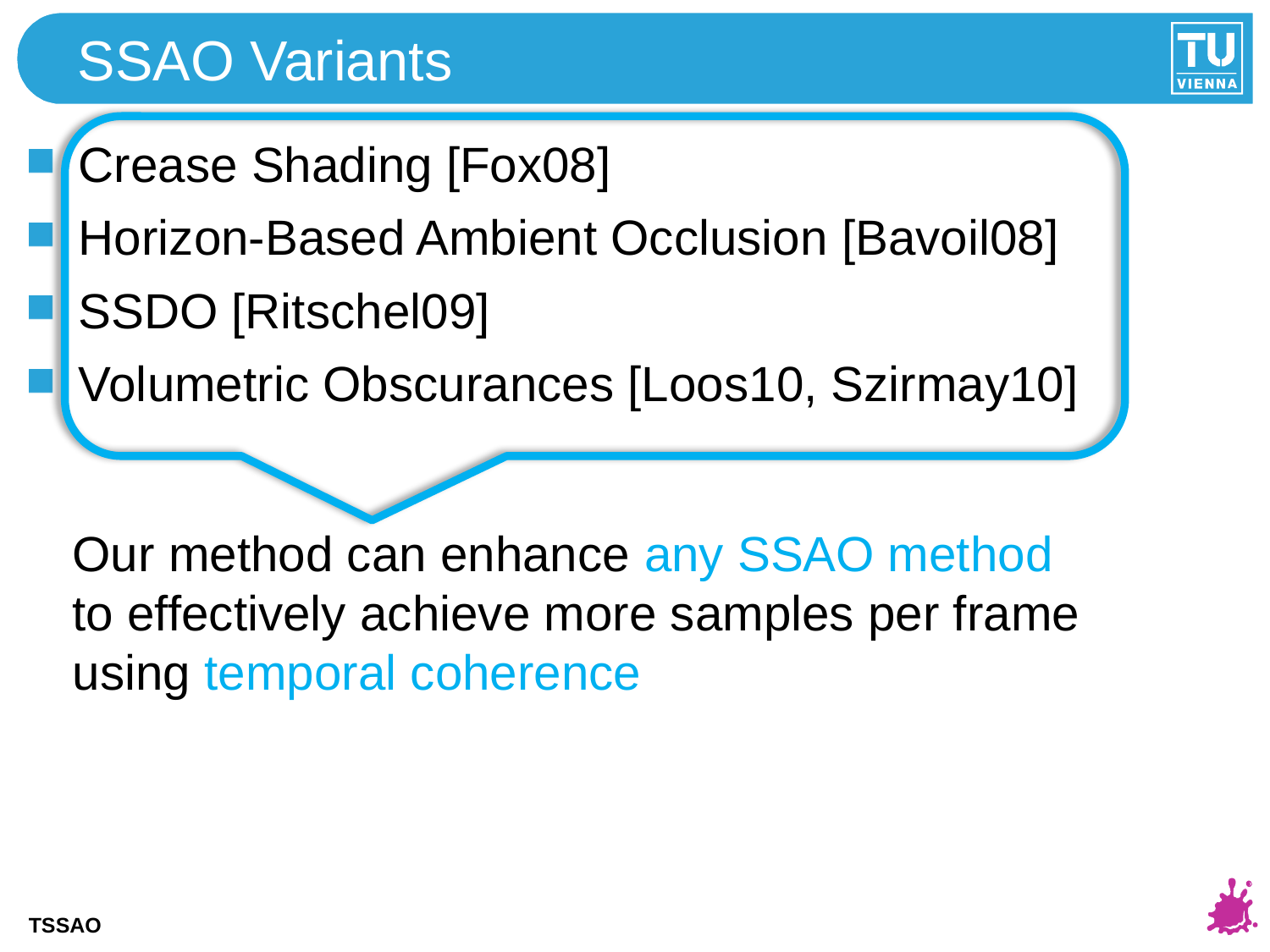

# SSAO Variants

Crease Shading [Fox08]
Horizon-Based Ambient Occlusion [Bavoil08]
SSDO [Ritschel09]
Volumetric Obscurances [Loos10, Szirmay10]
Our method can enhance any SSAO method
to effectively achieve more samples per frame
using temporal coherence
TSSAO